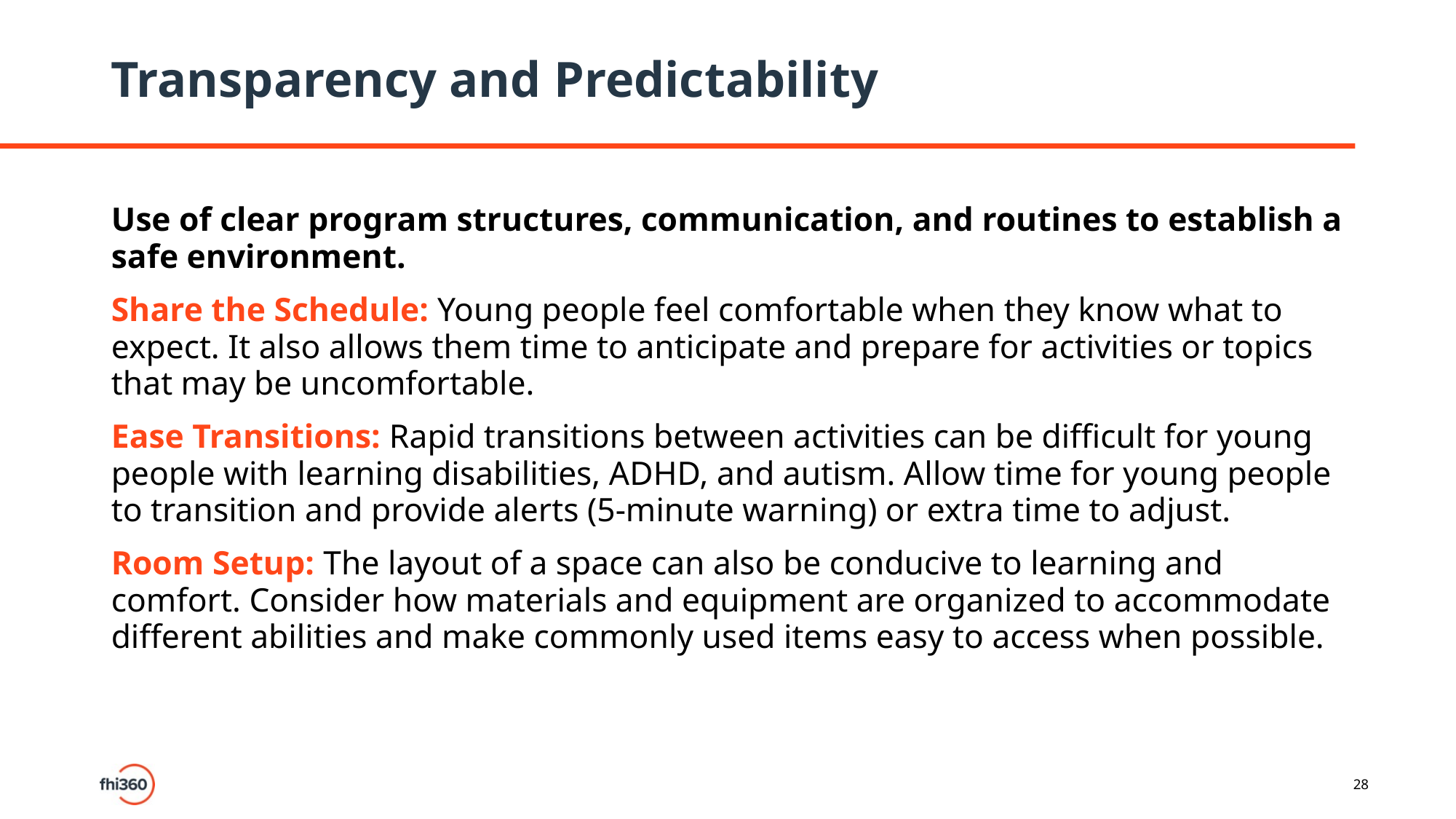

# Transparency and Predictability
Use of clear program structures, communication, and routines to establish a safe environment.
Share the Schedule: Young people feel comfortable when they know what to expect. It also allows them time to anticipate and prepare for activities or topics that may be uncomfortable.
Ease Transitions: Rapid transitions between activities can be difficult for young people with learning disabilities, ADHD, and autism. Allow time for young people to transition and provide alerts (5-minute warning) or extra time to adjust.
Room Setup: The layout of a space can also be conducive to learning and comfort. Consider how materials and equipment are organized to accommodate different abilities and make commonly used items easy to access when possible.